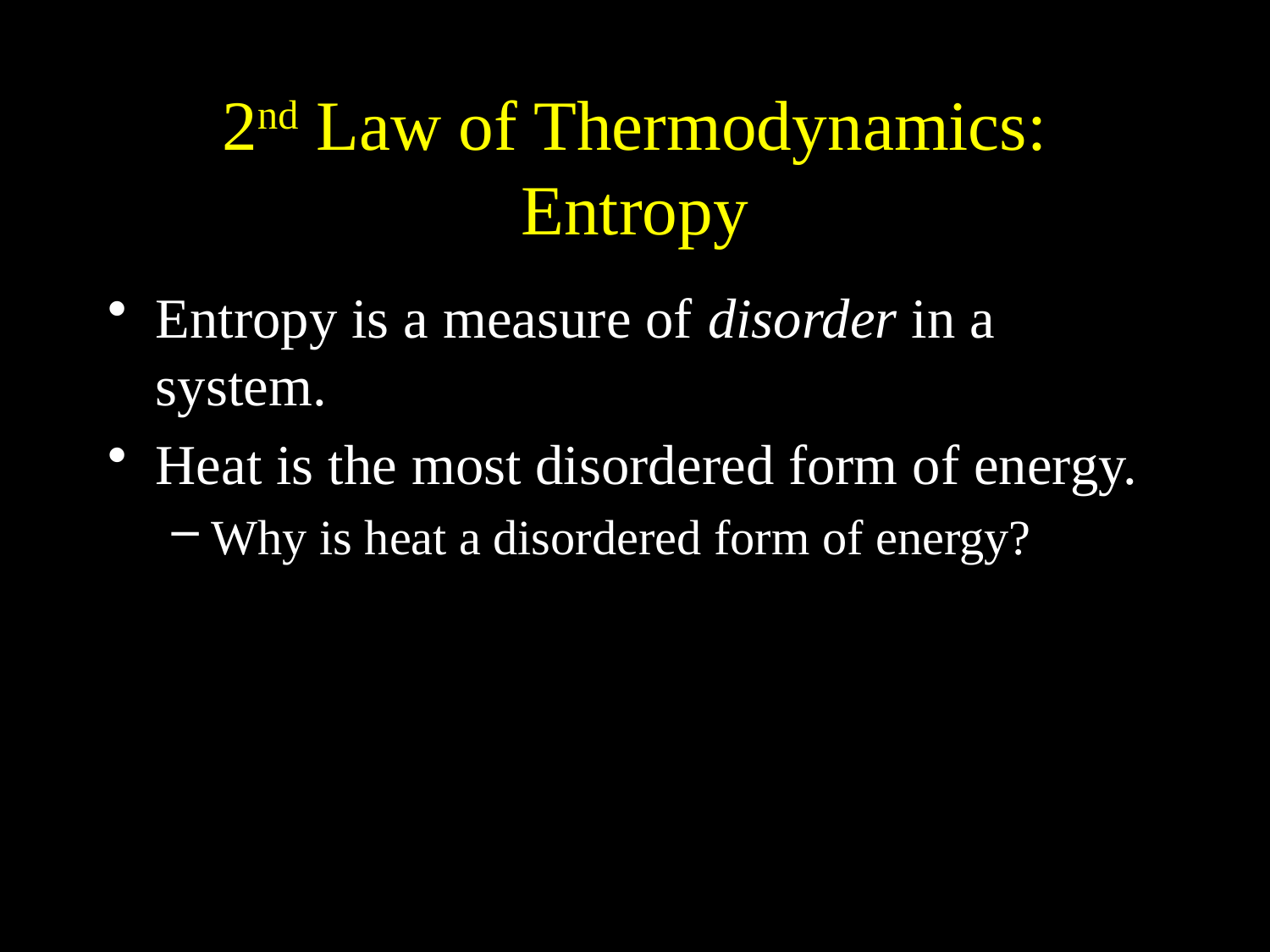

# 2nd Law of Thermodynamics: Entropy
Entropy is a measure of disorder in a system.
Heat is the most disordered form of energy.
Why is heat a disordered form of energy?